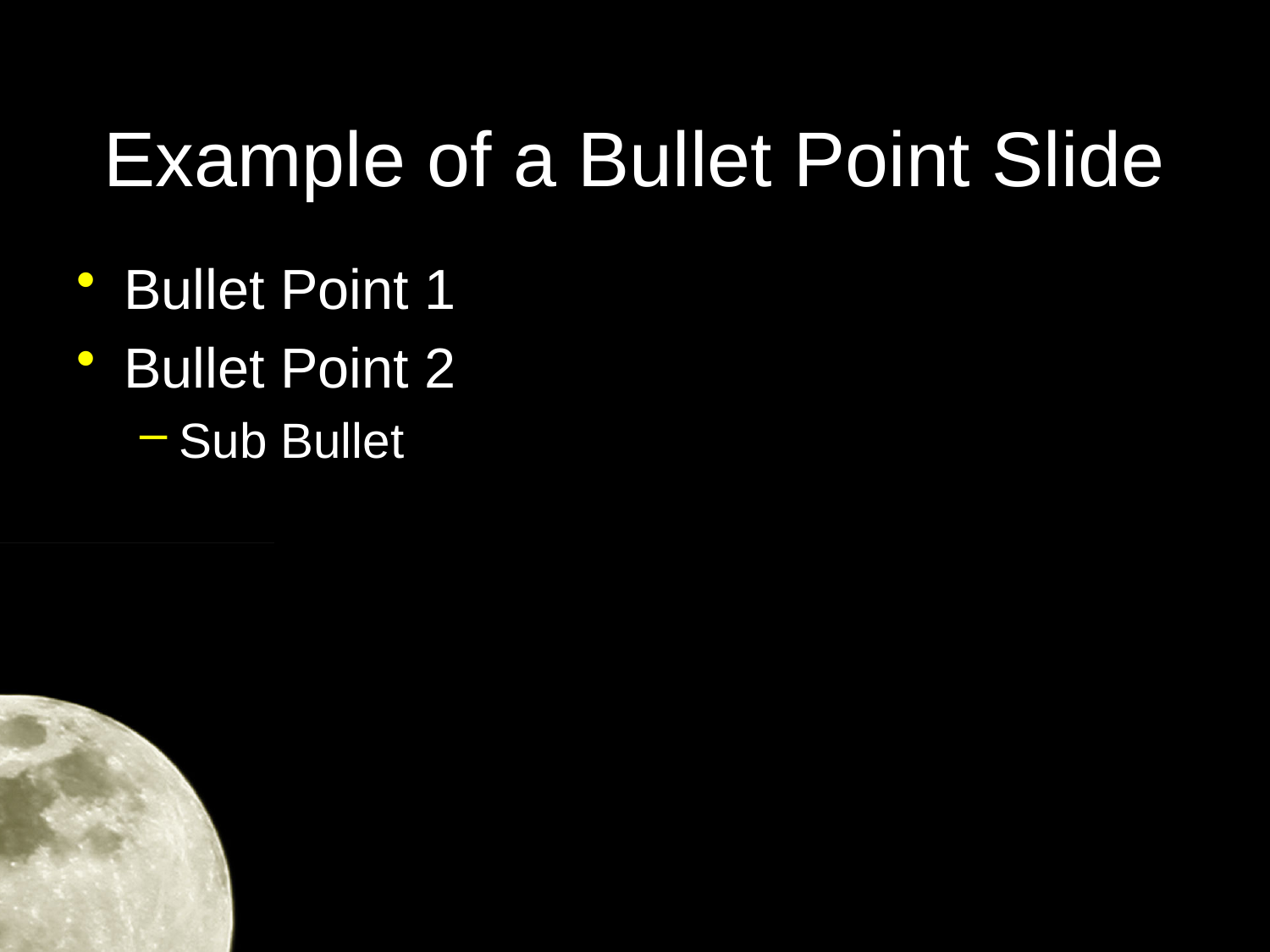

# Example of a Bullet Point Slide
Bullet Point 1
Bullet Point 2
Sub Bullet